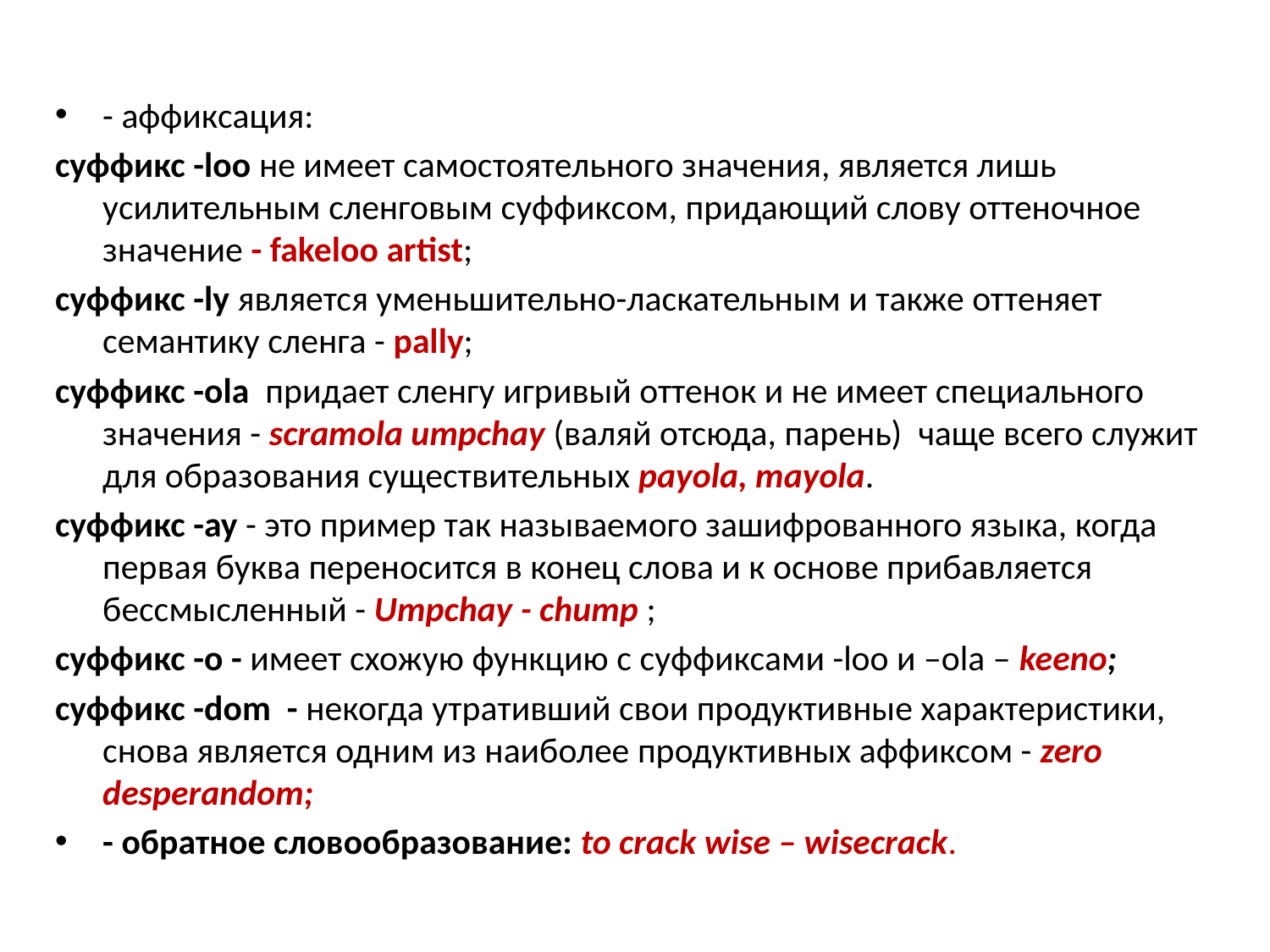

- аффиксация:
суффикс -loo не имеет самостоятельного значения, является лишь усилительным сленговым суффиксом, придающий слову оттеночное значение - fakeloo artist;
суффикс -ly является уменьшительно-ласкательным и также оттеняет семантику сленга - pally;
cуффикс -ola  придает сленгу игривый оттенок и не имеет специального значения - scramola umpchay (валяй отсюда, парень)  чаще всего служит для образования существительных payola, mayola.
суффикс -ay - это пример так называемого зашифрованного языка, когда первая буква переносится в конец слова и к основе прибавляется бессмысленный - Umpchay - chump ;
суффикс -о - имеет схожую функцию с суффиксами -loo и –ola – keeno;
суффикс -dom  - некогда утративший свои продуктивные характеристики, снова является одним из наиболее продуктивных аффиксом - zero desperandom;
- обратное словообразование: to crack wise – wisecrack.